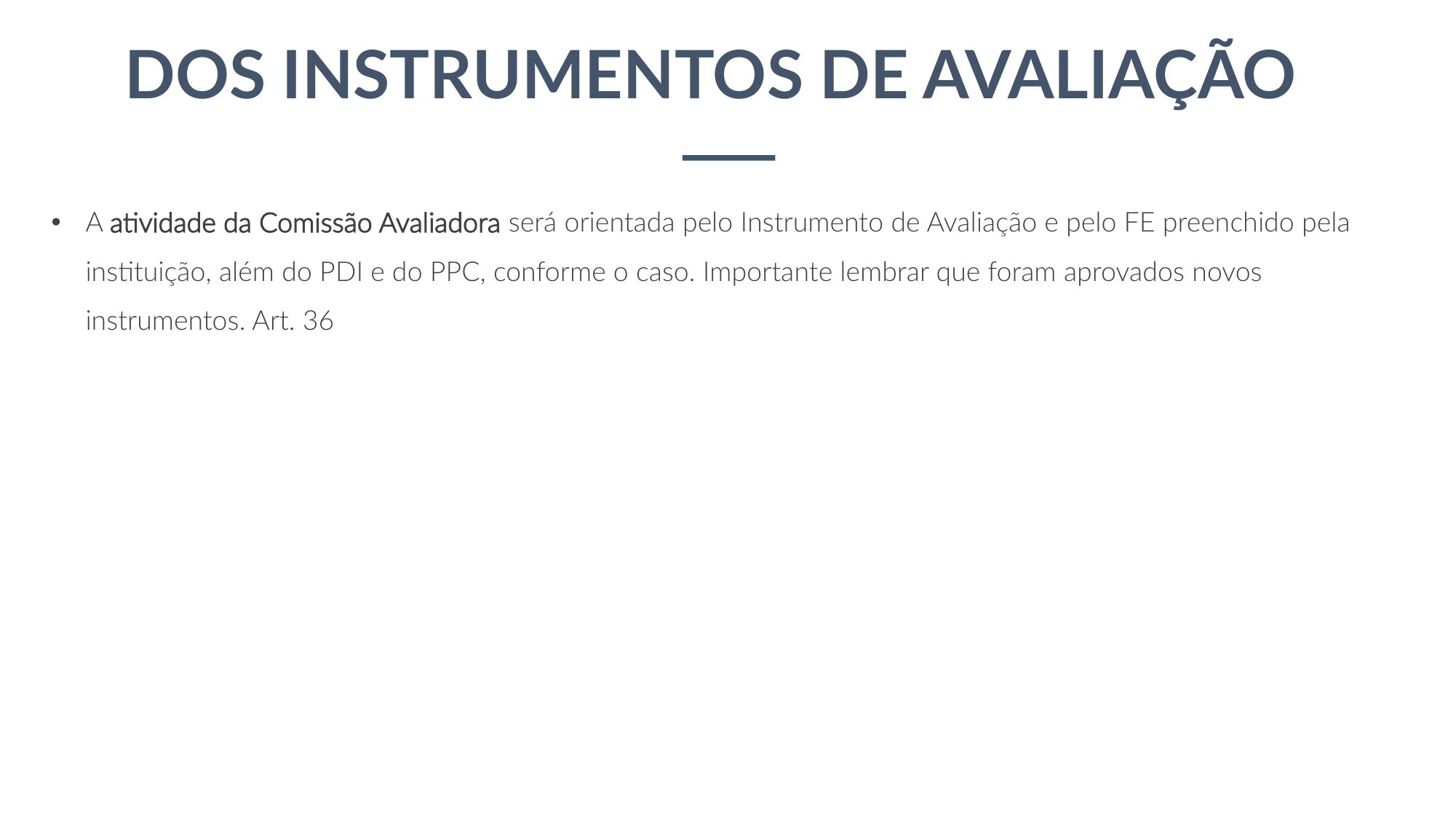

DOS INSTRUMENTOS DE AVALIAÇÃO

A atividade da Comissão Avaliadora será orientada pelo Instrumento de Avaliação e pelo FE preenchido pela instituição, além do PDI e do PPC, conforme o caso. Importante lembrar que foram aprovados novos instrumentos. Art. 36